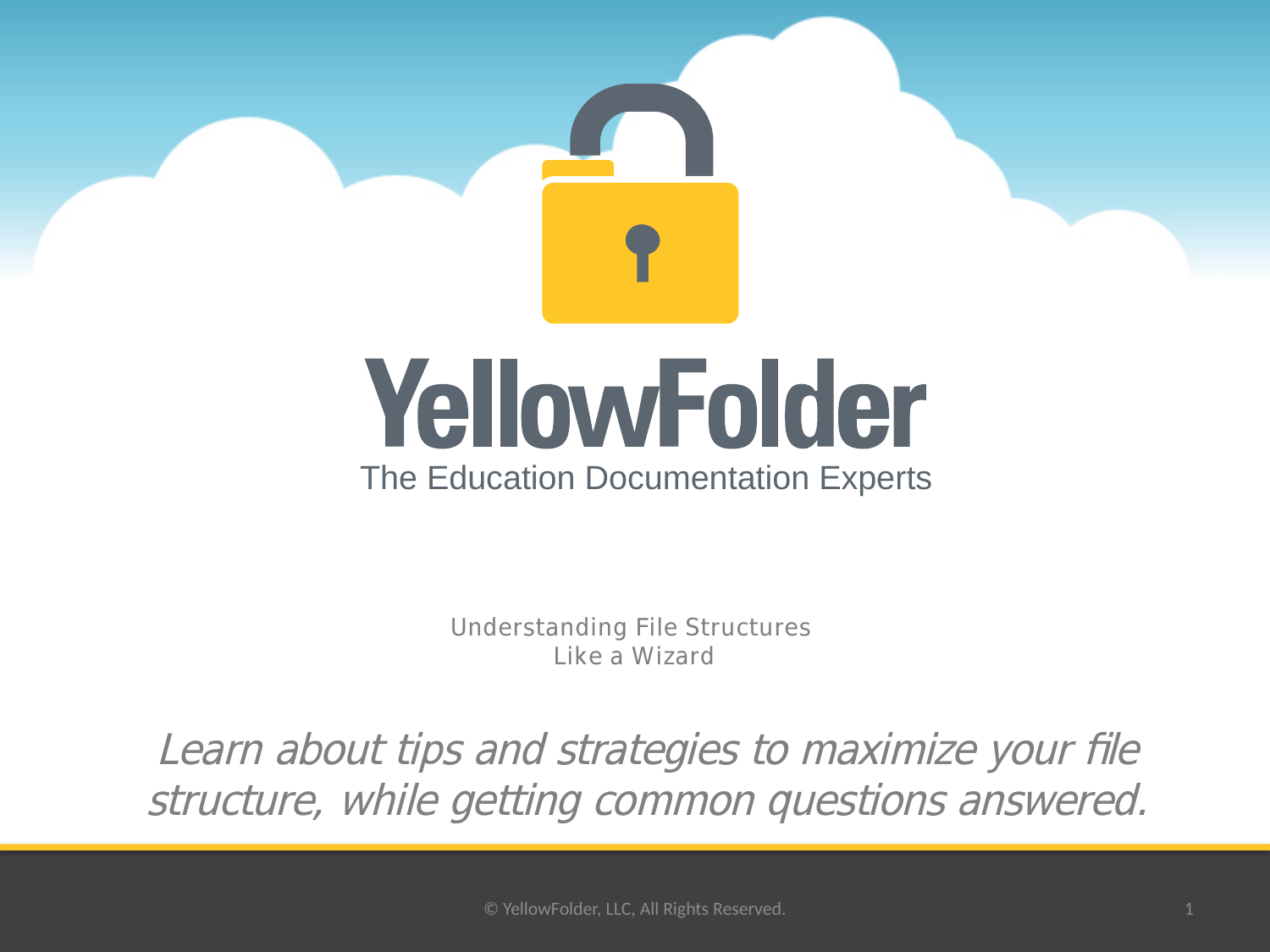

# Understanding File Structures Like a Wizard
Learn about tips and strategies to maximize your file structure, while getting common questions answered.
© YellowFolder, LLC, All Rights Reserved.
1